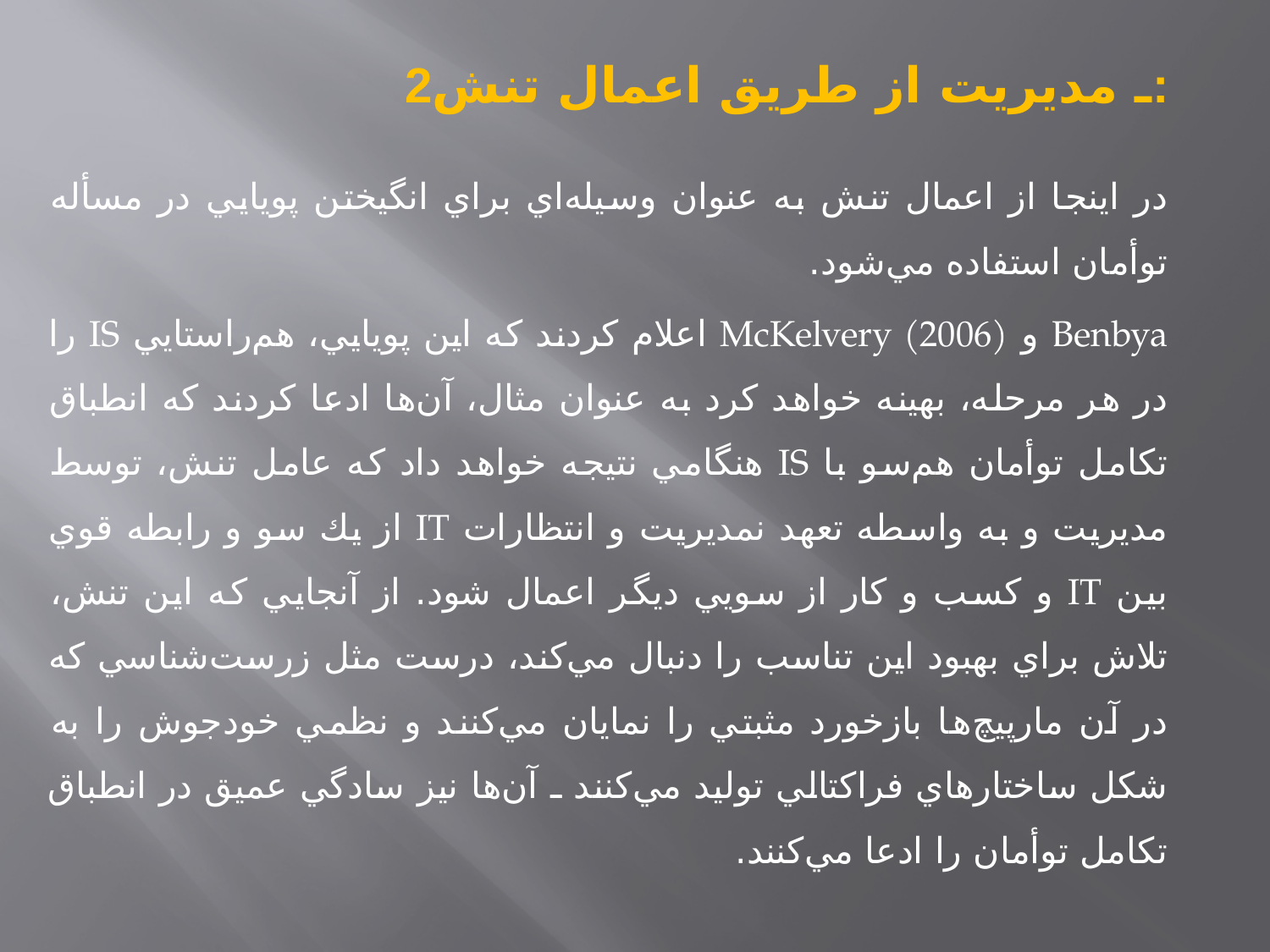

# 2ـ مديريت از طريق اعمال تنش:
در اينجا از اعمال تنش به عنوان وسيله‌اي براي انگيختن پويايي در مسأله توأمان استفاده مي‌شود.
Benbya و McKelvery (2006) اعلام كردند كه اين پويايي، هم‌راستايي IS را در هر مرحله، بهينه خواهد كرد به عنوان مثال، آن‌ها ادعا كردند كه انطباق تكامل توأمان هم‌سو با IS هنگامي نتيجه خواهد داد كه عامل تنش، توسط مديريت و به واسطه تعهد نمديريت و انتظارات IT از يك سو و رابطه قوي بين IT و كسب و كار از سويي ديگر اعمال شود. از آنجايي كه اين تنش، تلاش براي بهبود اين تناسب را دنبال مي‌كند، درست مثل زرست‌شناسي كه در آن مارپيچ‌ها بازخورد مثبتي را نمايان مي‌كنند و نظمي خودجوش را به شكل ساختارهاي فراكتالي توليد مي‌كنند ـ آن‌ها نيز سادگي عميق در انطباق تكامل توأمان را ادعا مي‌كنند.